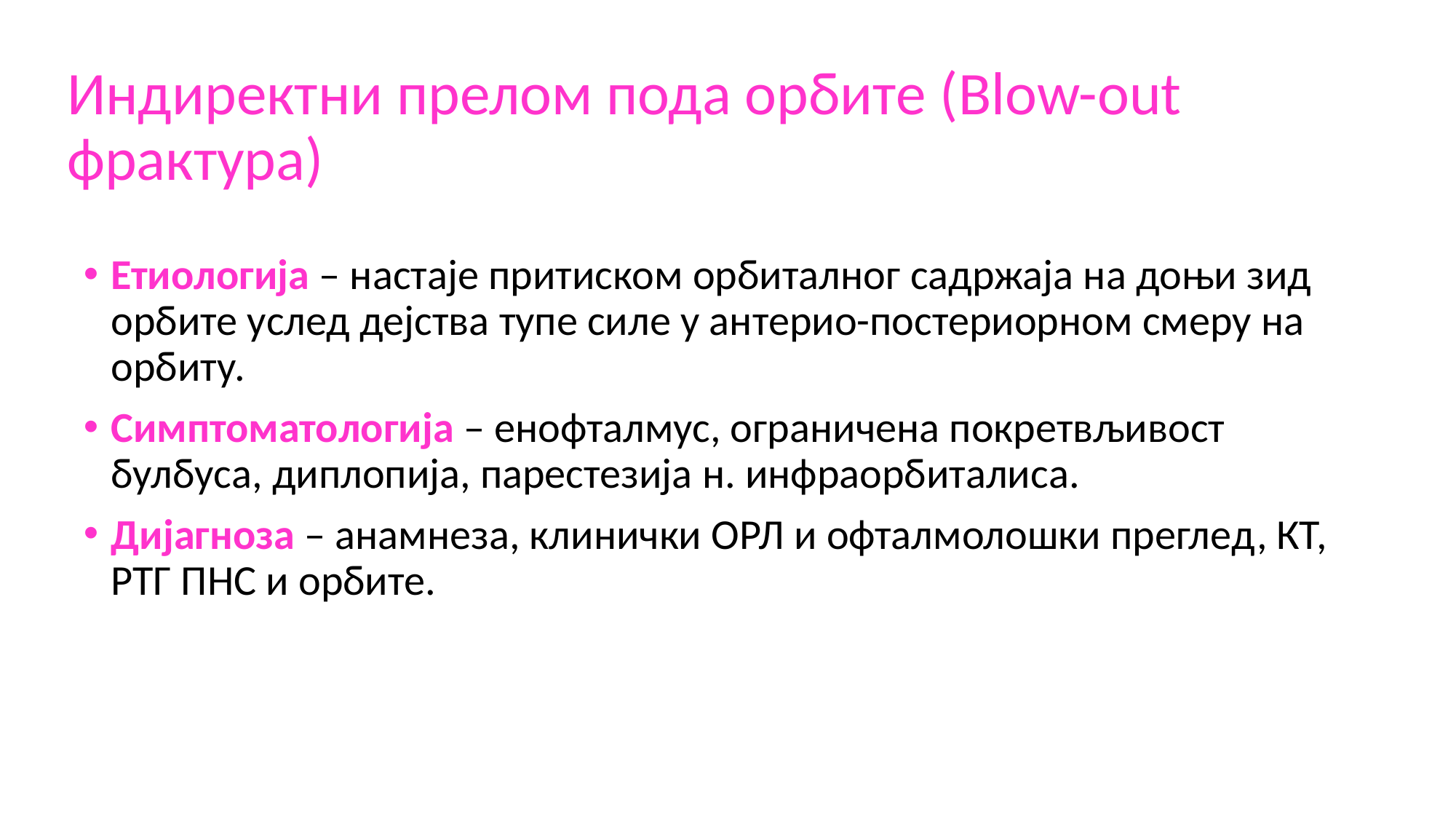

# Индиректни прелом пода орбите (Blow-out фрактура)
Етиологија – настаје притиском орбиталног садржаја на доњи зид орбите услед дејства тупе силе у антерио-постериорном смеру на орбиту.
Симптоматологија – енофталмус, ограничена покретвљивост булбуса, диплопија, парестезија н. инфраорбиталиса.
Дијагноза – анамнеза, клинички ОРЛ и офталмолошки преглед, КТ, РТГ ПНС и орбите.